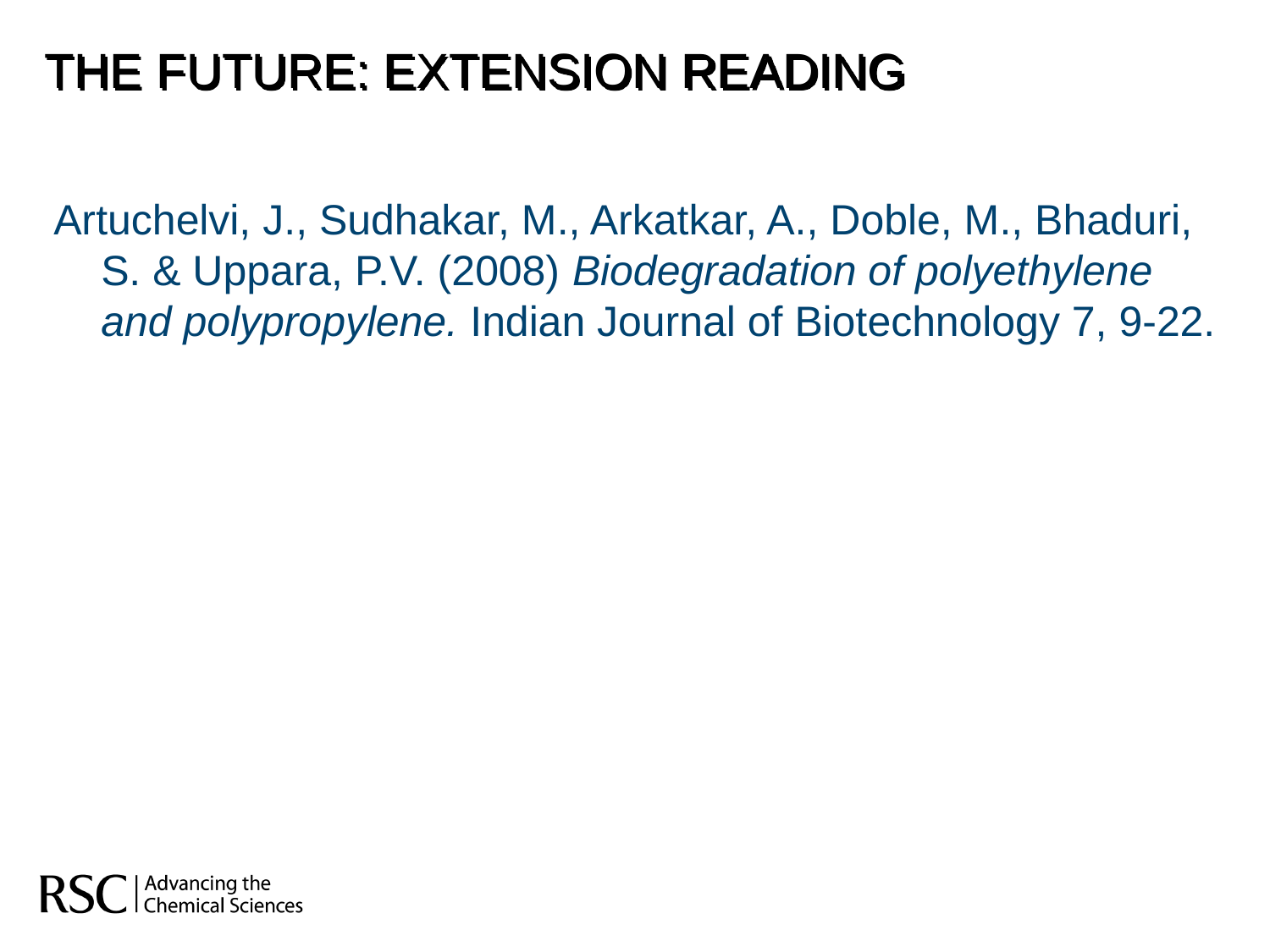

THE FUTURE: EXTENSION READING
Artuchelvi, J., Sudhakar, M., Arkatkar, A., Doble, M., Bhaduri, S. & Uppara, P.V. (2008) Biodegradation of polyethylene and polypropylene. Indian Journal of Biotechnology 7, 9-22.